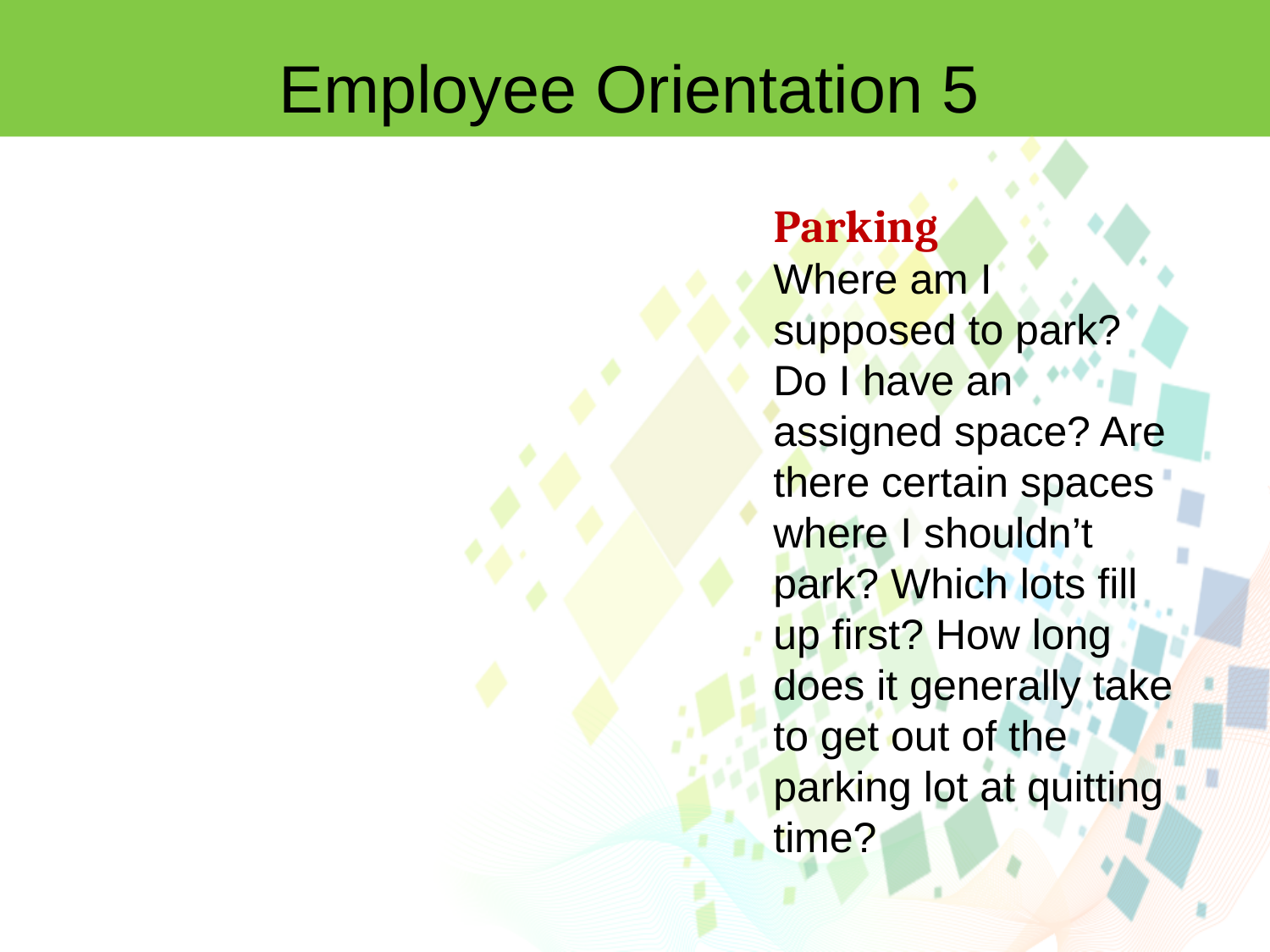

Employee Orientation 5
Parking
Where am I supposed to park? Do I have an assigned space? Are there certain spaces where I shouldn’t park? Which lots fill up first? How long does it generally take to get out of the parking lot at quitting time?